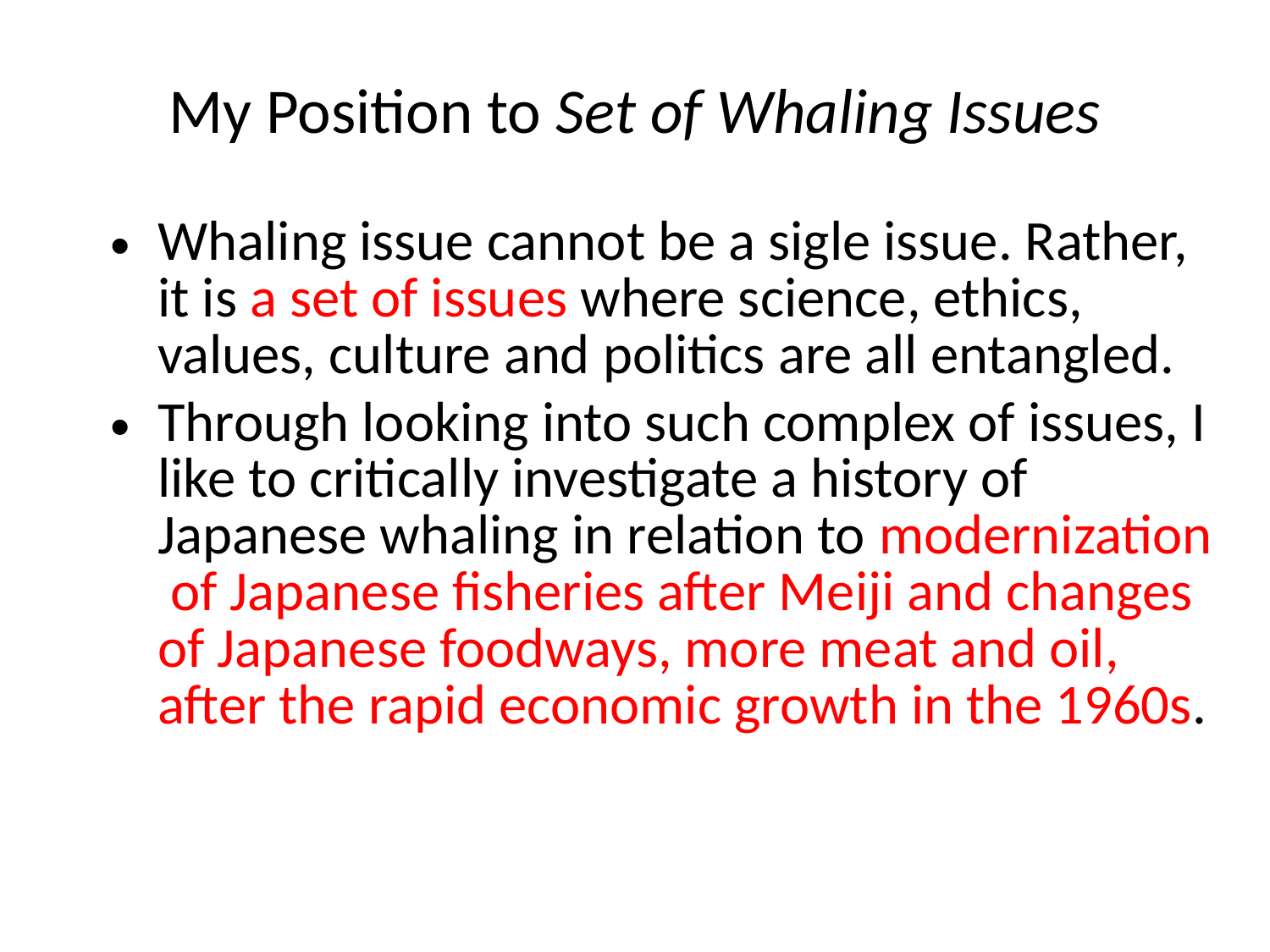

# My Position to Set of Whaling Issues
Whaling issue cannot be a sigle issue. Rather, it is a set of issues where science, ethics, values, culture and politics are all entangled.
Through looking into such complex of issues, I like to critically investigate a history of Japanese whaling in relation to modernization  of Japanese fisheries after Meiji and changes of Japanese foodways, more meat and oil, after the rapid economic growth in the 1960s.